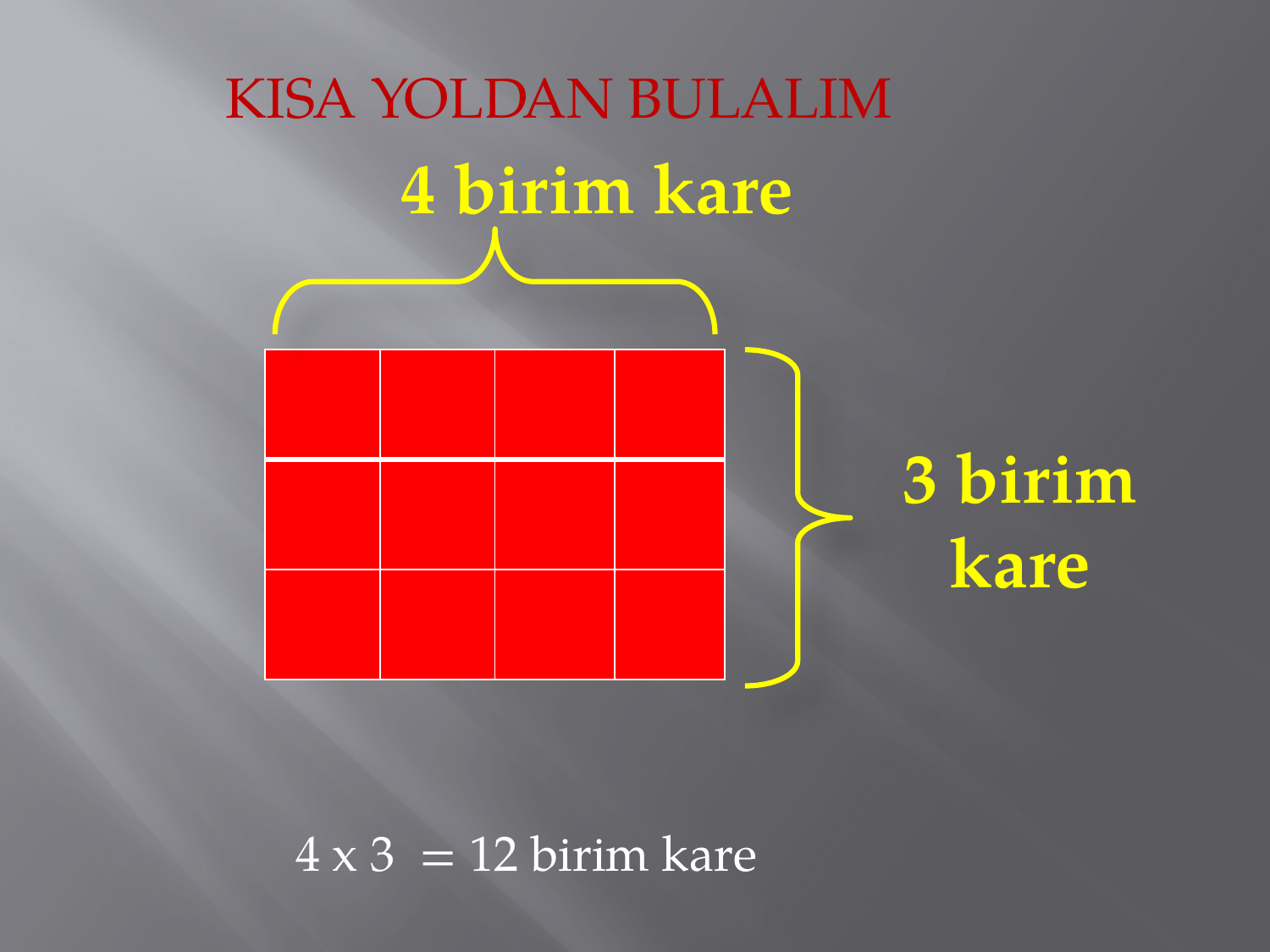

KISA YOLDAN BULALIM

4 birim kare

|  |  |  |  |
| --- | --- | --- | --- |
|  |  |  |  |
|  |  |  |  |
3 birim kare
4 x 3  = 12 birim kare